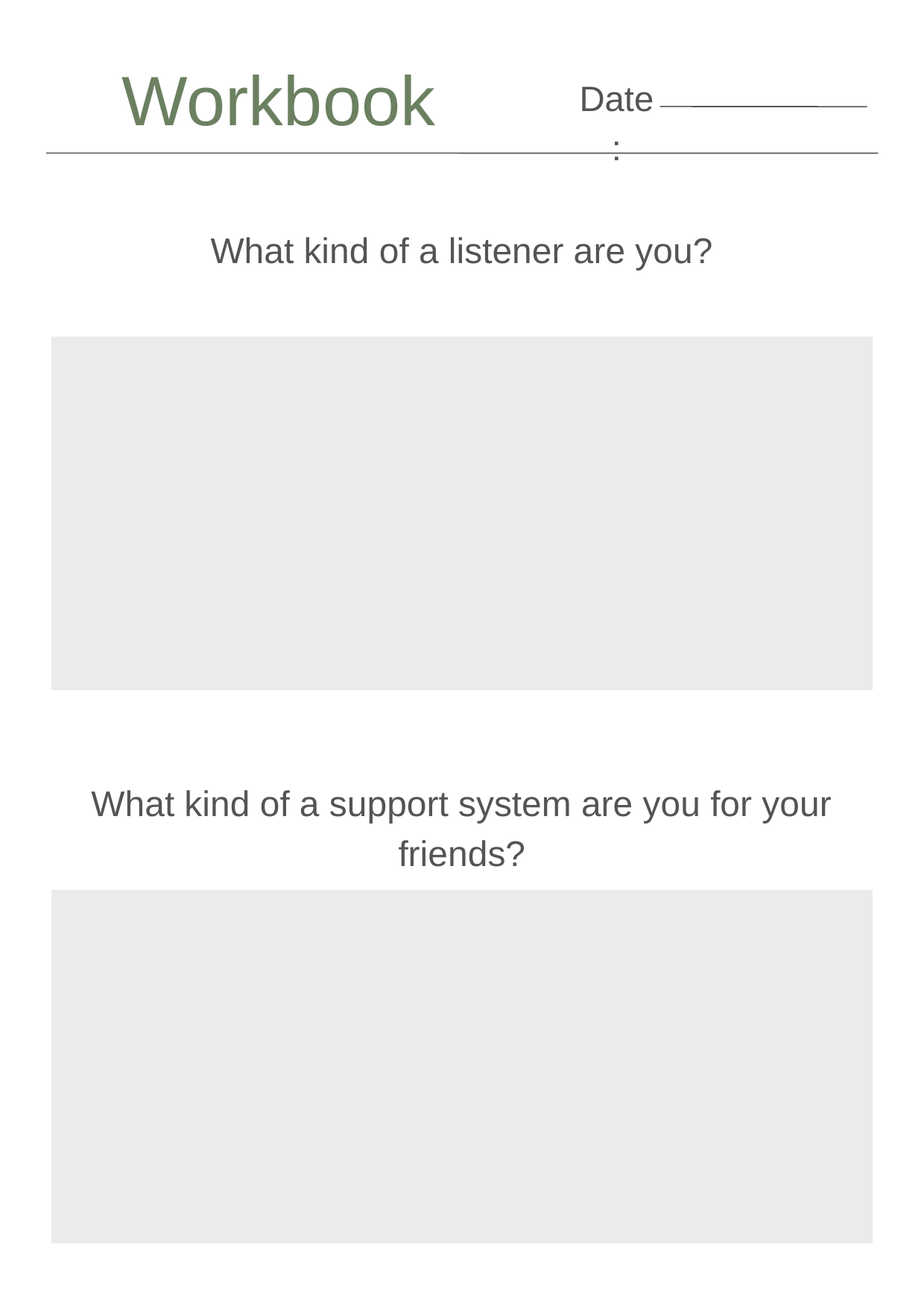

Workbook
Date:

What kind of a listener are you?

What kind of a support system are you for your friends?